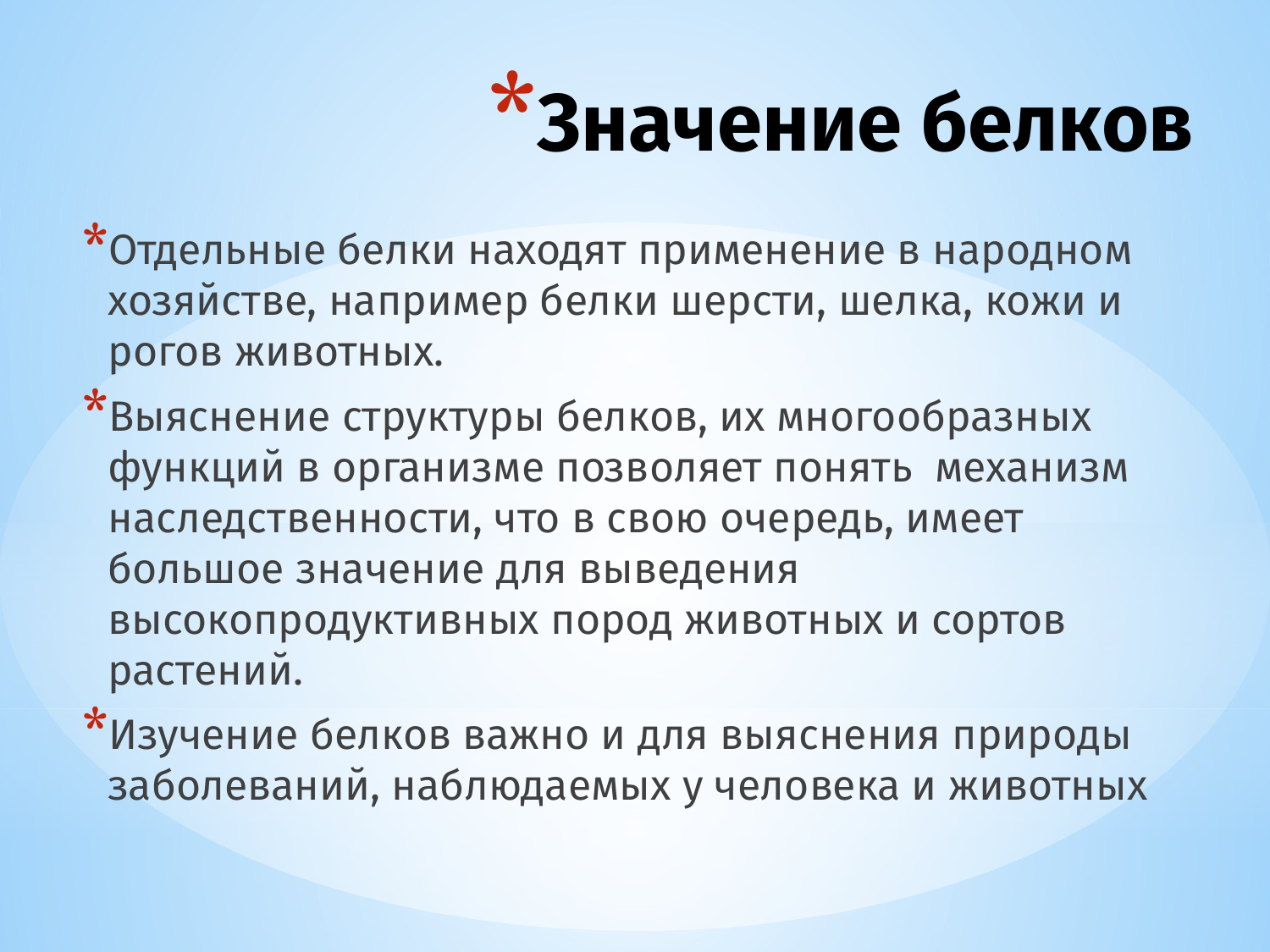

# Значение белков
Отдельные белки находят применение в народном хозяйстве, например белки шерсти, шелка, кожи и рогов животных.
Выяснение структуры белков, их многообразных функций в организме позволяет понять  механизм наследственности, что в свою очередь, имеет большое значение для выведения высокопродуктивных пород животных и сортов растений.
Изучение белков важно и для выяснения природы заболеваний, наблюдаемых у человека и животных